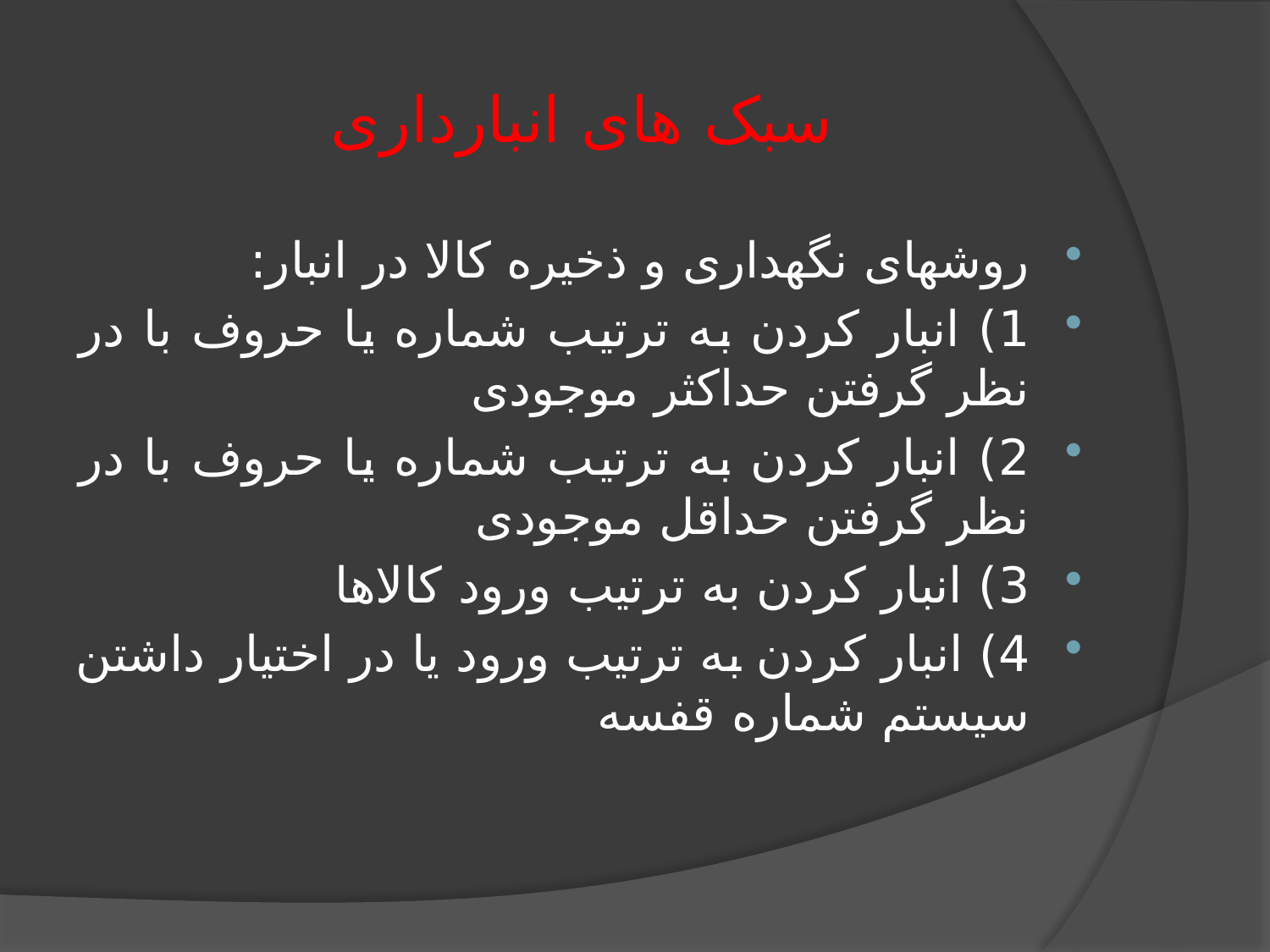

# سبک های انبارداری
روشهای نگهداری و ذخیره کالا در انبار:
1) انبار کردن به ترتیب شماره یا حروف با در نظر گرفتن حداکثر موجودی
2) انبار کردن به ترتیب شماره یا حروف با در نظر گرفتن حداقل موجودی
3) انبار کردن به ترتیب ورود کالاها
4) انبار کردن به ترتیب ورود یا در اختیار داشتن سیستم شماره قفسه